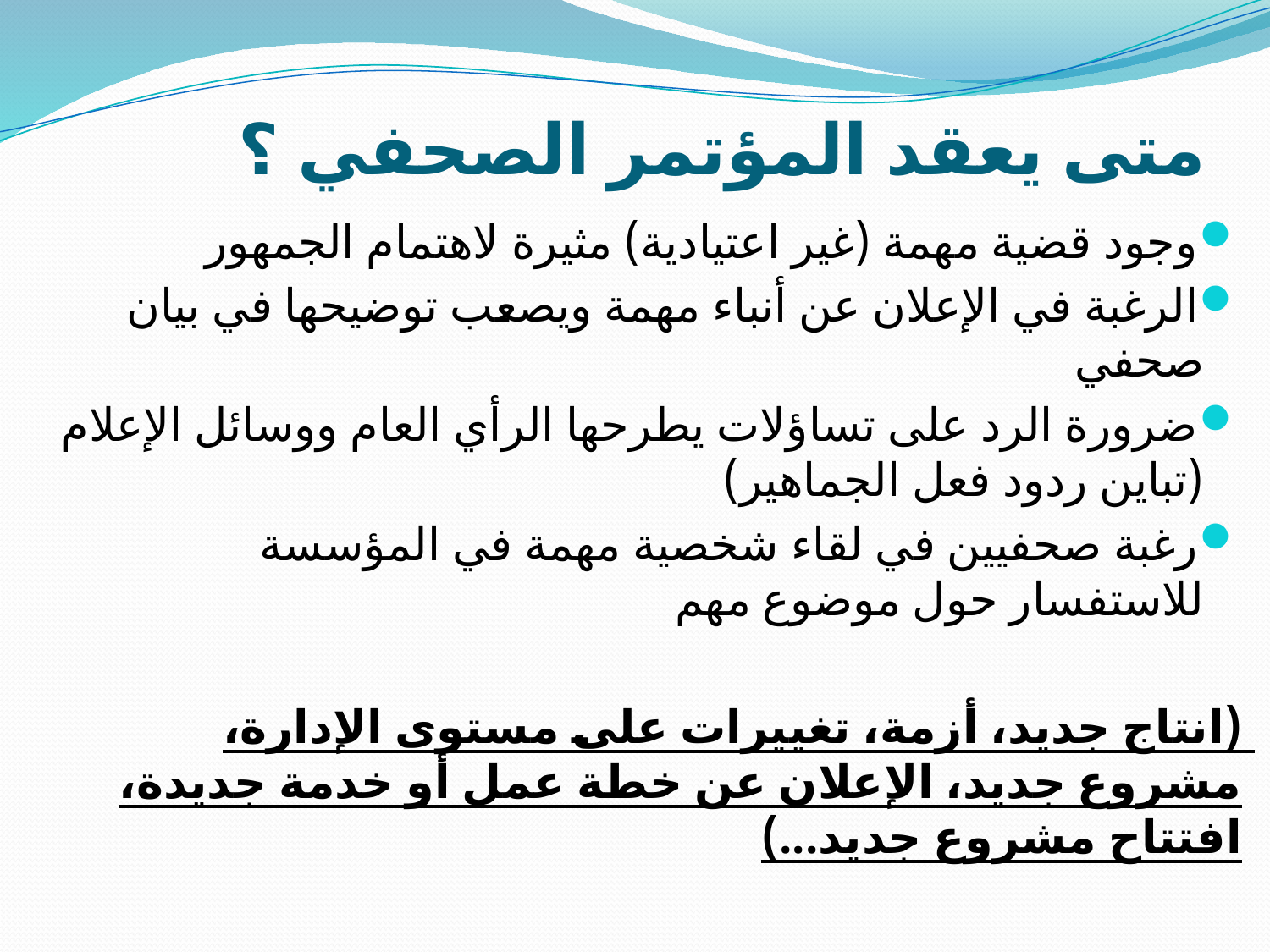

# متى يعقد المؤتمر الصحفي ؟
وجود قضية مهمة (غير اعتيادية) مثيرة لاهتمام الجمهور
الرغبة في الإعلان عن أنباء مهمة ويصعب توضيحها في بيان صحفي
ضرورة الرد على تساؤلات يطرحها الرأي العام ووسائل الإعلام (تباين ردود فعل الجماهير)
رغبة صحفيين في لقاء شخصية مهمة في المؤسسة للاستفسار حول موضوع مهم

(انتاج جديد، أزمة، تغييرات على مستوى الإدارة، مشروع جديد، الإعلان عن خطة عمل أو خدمة جديدة، افتتاح مشروع جديد...)